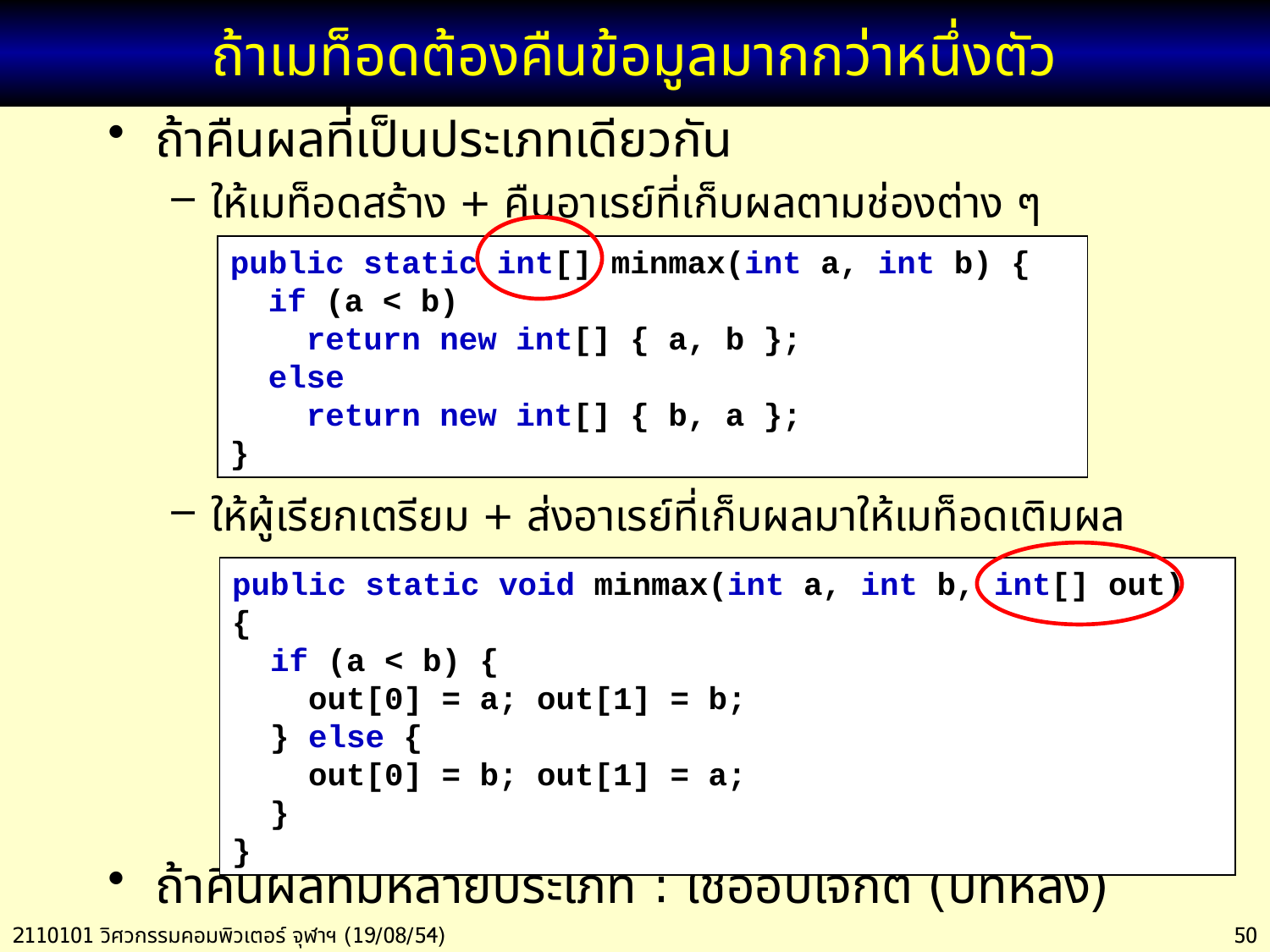

# ถ้าเมท็อดต้องคืนข้อมูลมากกว่าหนึ่งตัว
ถ้าคืนผลที่เป็นประเภทเดียวกัน
ให้เมท็อดสร้าง + คืนอาเรย์ที่เก็บผลตามช่องต่าง ๆ
ให้ผู้เรียกเตรียม + ส่งอาเรย์ที่เก็บผลมาให้เมท็อดเติมผล
ถ้าคืนผลที่มีหลายประเภท : ใช้อ็อบเจกต์ (บทหลัง)

public static int[] minmax(int a, int b) {
  if (a < b)
    return new int[] { a, b };
  else
    return new int[] { b, a };
}

public static void minmax(int a, int b, int[] out) {
  if (a < b) {
    out[0] = a; out[1] = b;
  } else {
    out[0] = b; out[1] = a;
  }
}